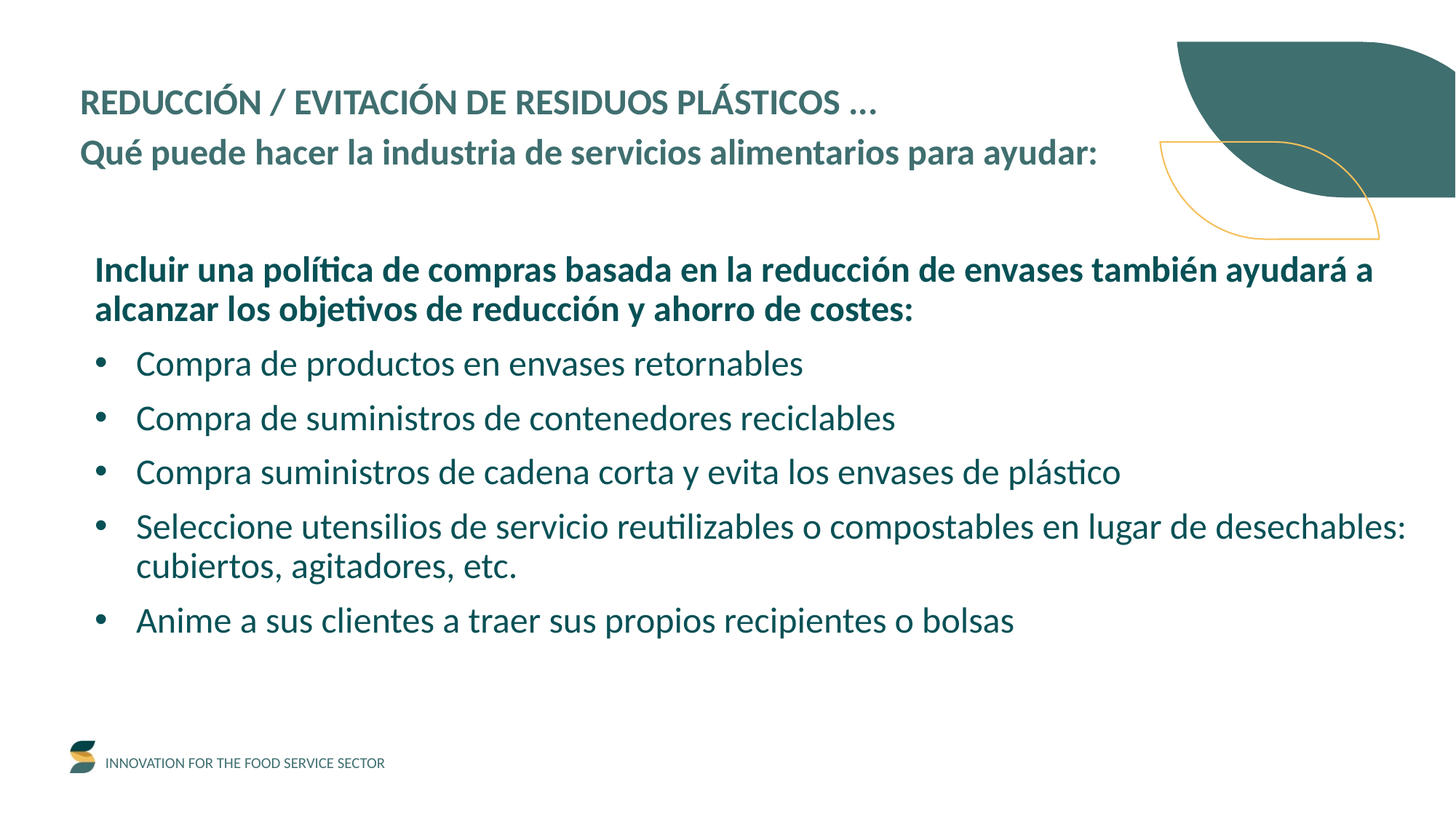

REDUCCIÓN / EVITACIÓN DE RESIDUOS PLÁSTICOS ...
Qué puede hacer la industria de servicios alimentarios para ayudar:
Incluir una política de compras basada en la reducción de envases también ayudará a alcanzar los objetivos de reducción y ahorro de costes:
Compra de productos en envases retornables
Compra de suministros de contenedores reciclables
Compra suministros de cadena corta y evita los envases de plástico
Seleccione utensilios de servicio reutilizables o compostables en lugar de desechables: cubiertos, agitadores, etc.
Anime a sus clientes a traer sus propios recipientes o bolsas